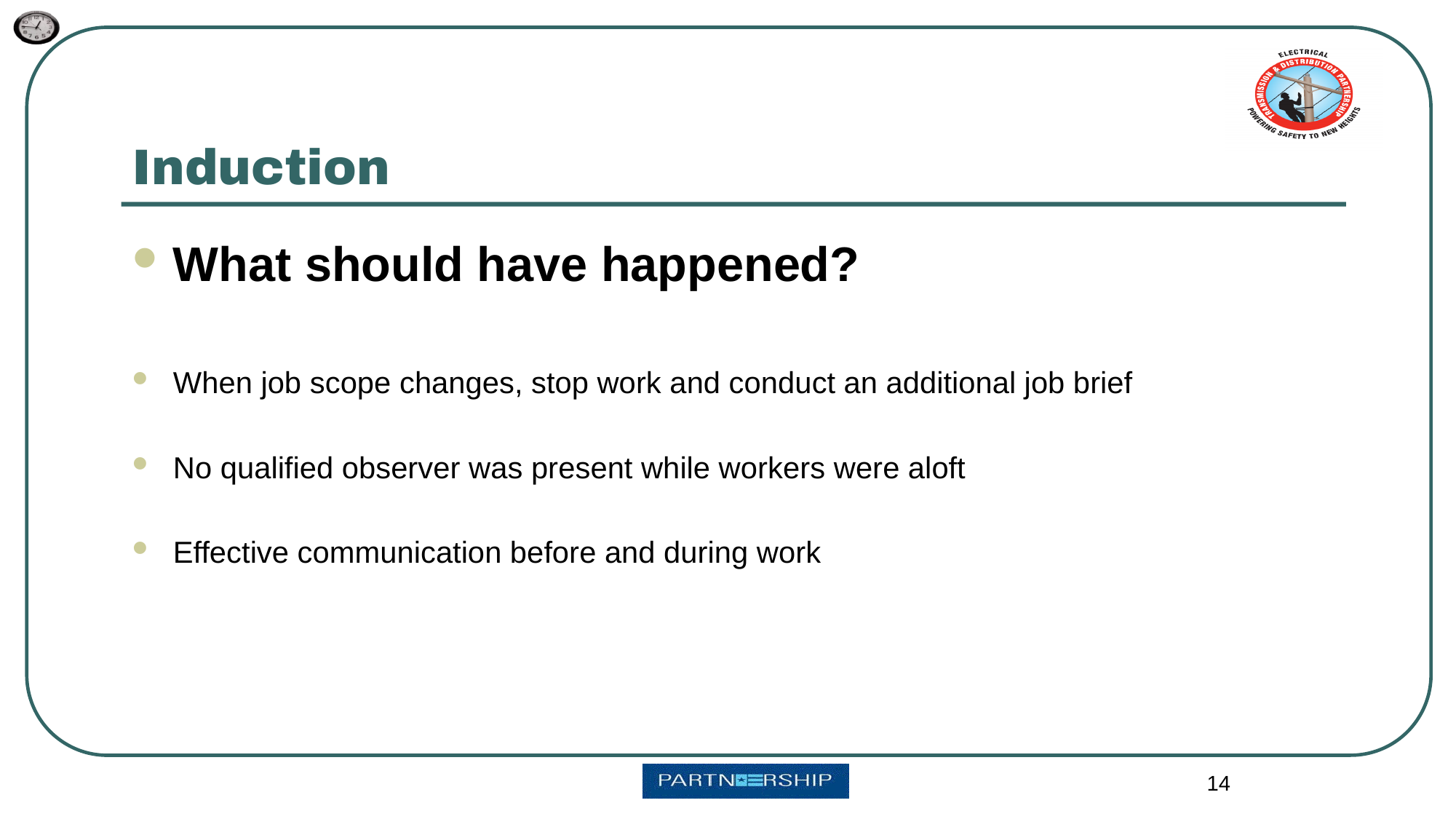

# Induction
What should have happened?

When job scope changes, stop work and conduct an additional job brief

No qualified observer was present while workers were aloft

Effective communication before and during work

14